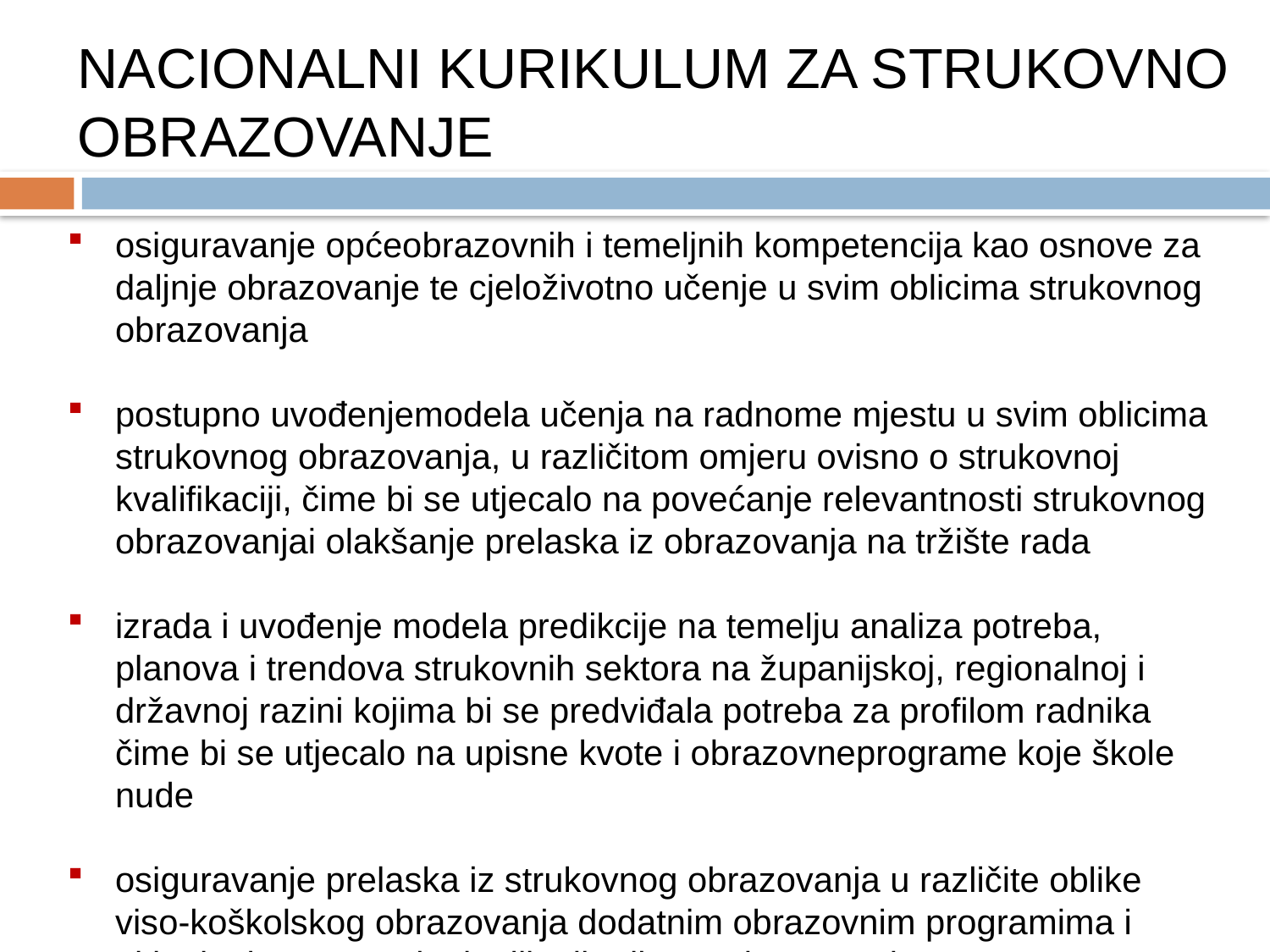

NACIONALNI KURIKULUM ZA STRUKOVNO OBRAZOVANJE

osiguravanje općeobrazovnih i temeljnih kompetencija kao osnove za daljnje obrazovanje te cjeloživotno učenje u svim oblicima strukovnog obrazovanja

postupno uvođenjemodela učenja na radnome mjestu u svim oblicima strukovnog obrazovanja, u različitom omjeru ovisno o strukovnoj kvalifikaciji, čime bi se utjecalo na povećanje relevantnosti strukovnog obrazovanjai olakšanje prelaska iz obrazovanja na tržište rada

izrada i uvođenje modela predikcije na temelju analiza potreba, planova i trendova strukovnih sektora na županijskoj, regionalnoj i državnoj razini kojima bi se predviđala potreba za profilom radnika čime bi se utjecalo na upisne kvote i obrazovneprograme koje škole nude

osiguravanje prelaska iz strukovnog obrazovanja u različite oblike viso-koškolskog obrazovanja dodatnim obrazovnim programima i uklanjanjem prepreka i „slijepih ulica“u obrazovanju